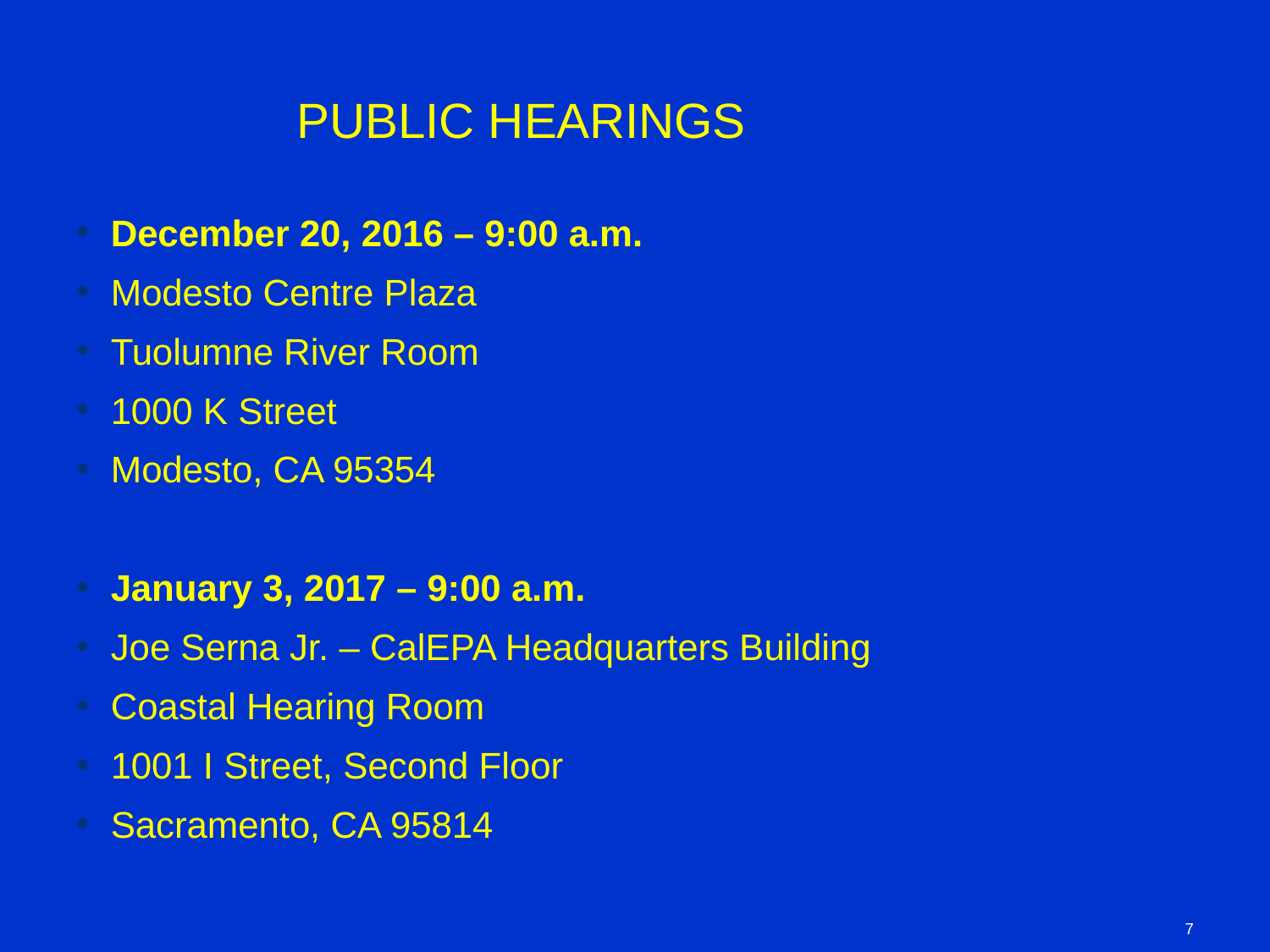

# PUBLIC HEARINGS
December 20, 2016 – 9:00 a.m.
Modesto Centre Plaza
Tuolumne River Room
1000 K Street
Modesto, CA 95354

January 3, 2017 – 9:00 a.m.
Joe Serna Jr. – CalEPA Headquarters Building
Coastal Hearing Room
1001 I Street, Second Floor
Sacramento, CA 95814

7